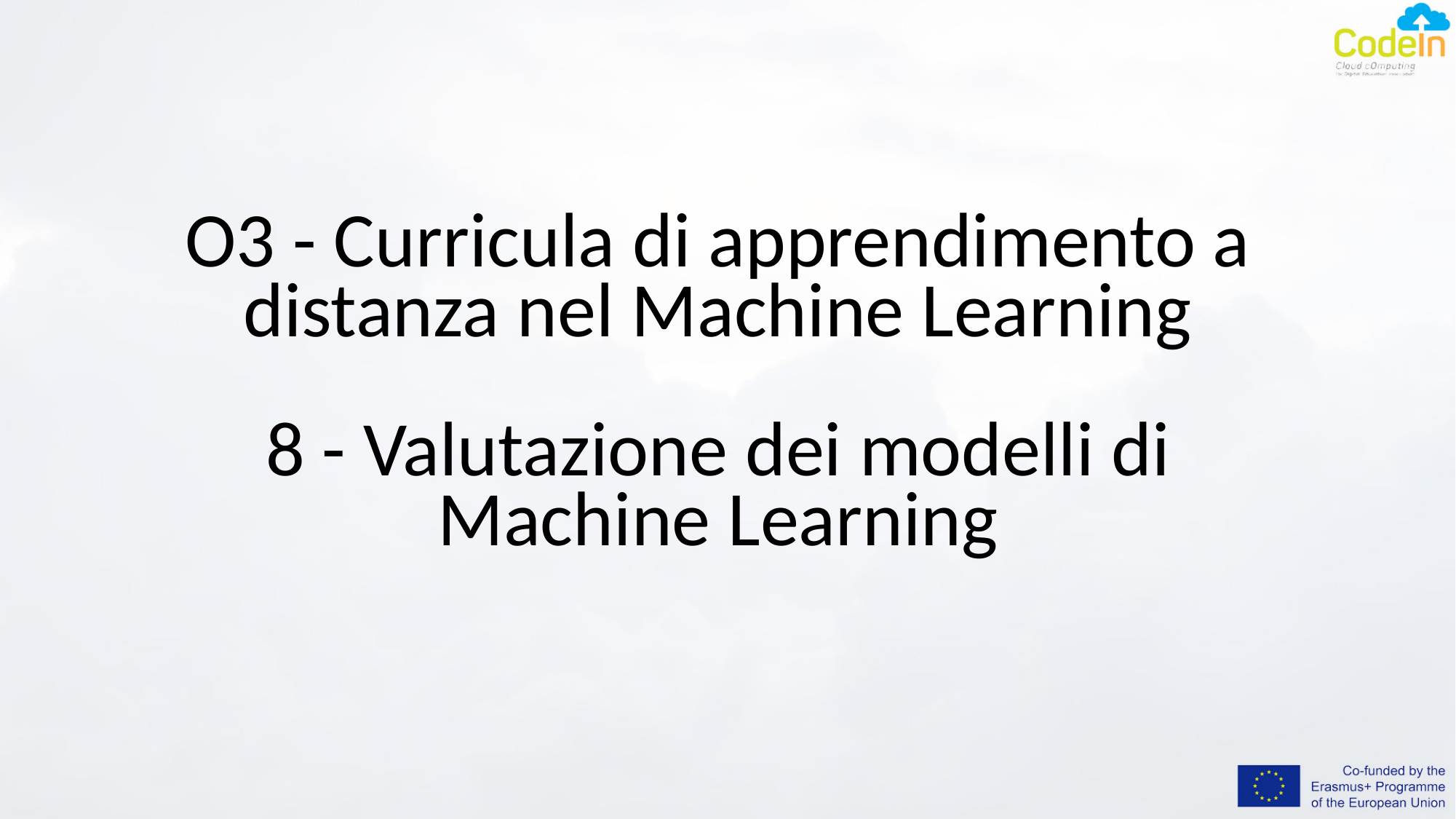

# O3 - Curricula di apprendimento a distanza nel Machine Learning 8 - Valutazione dei modelli di Machine Learning